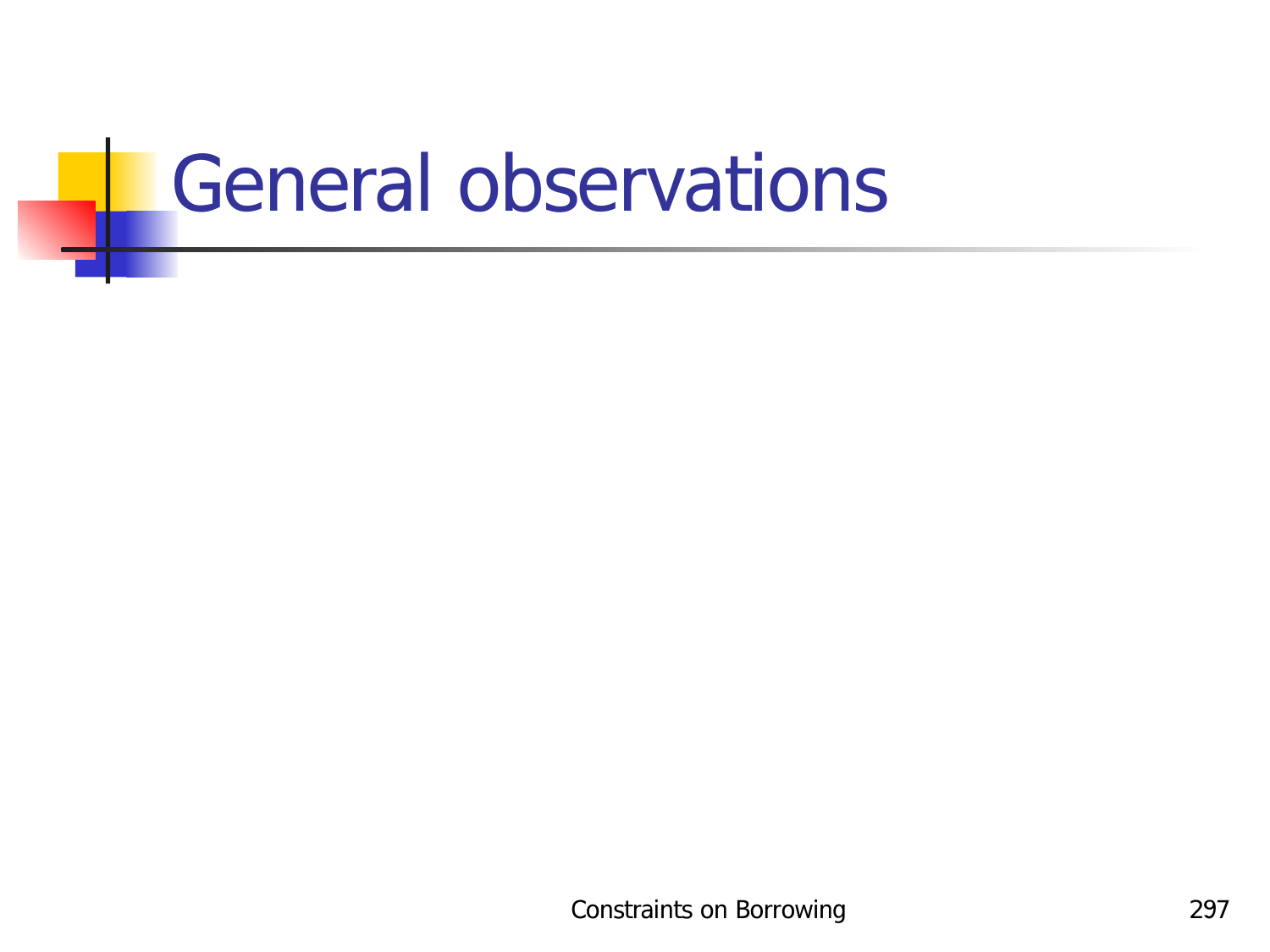

# General observations
Constraints on Borrowing
297